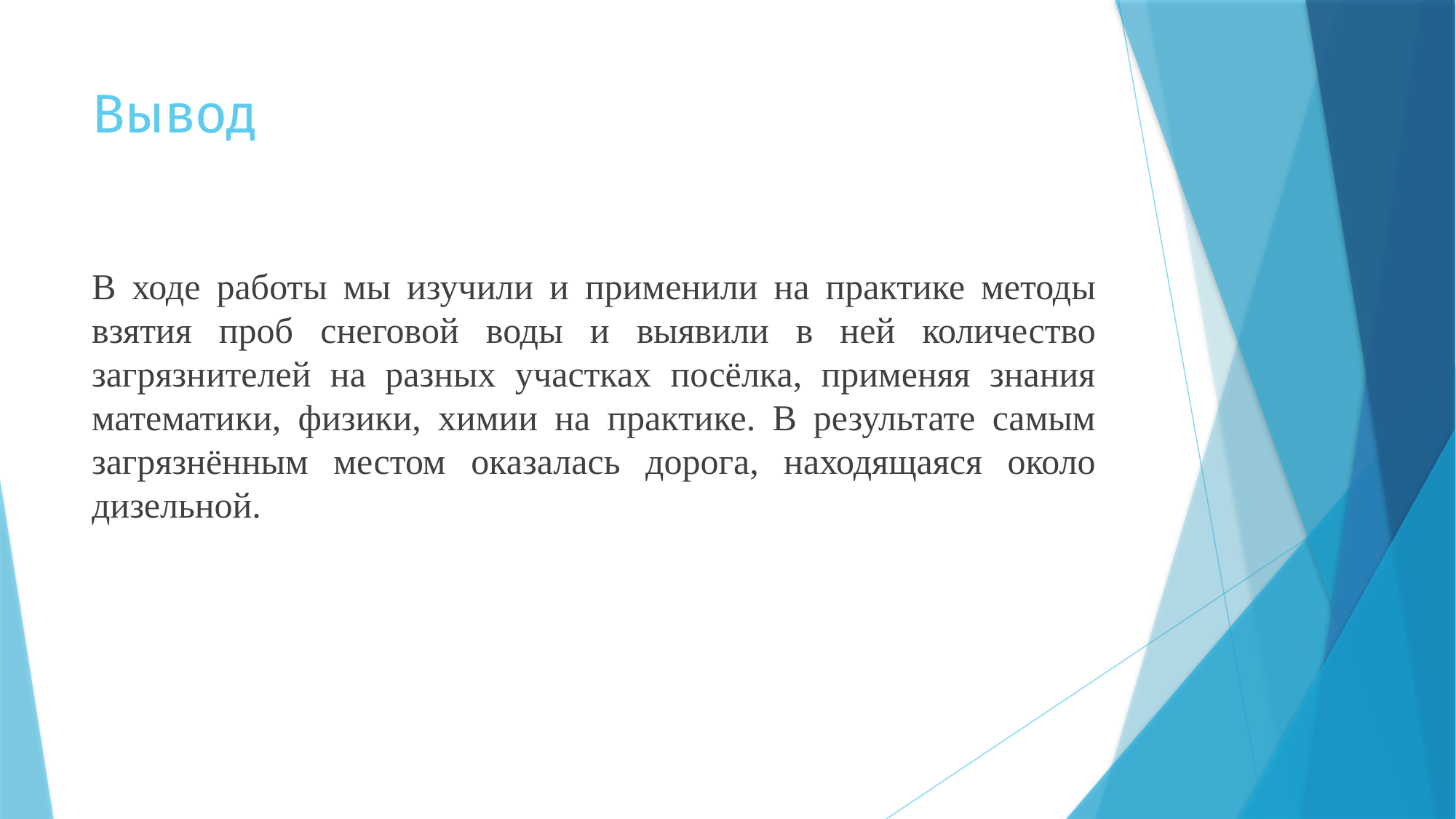

# Вывод
В ходе работы мы изучили и применили на практике методы взятия проб снеговой воды и выявили в ней количество загрязнителей на разных участках посёлка, применяя знания математики, физики, химии на практике. В результате самым загрязнённым местом оказалась дорога, находящаяся около дизельной.